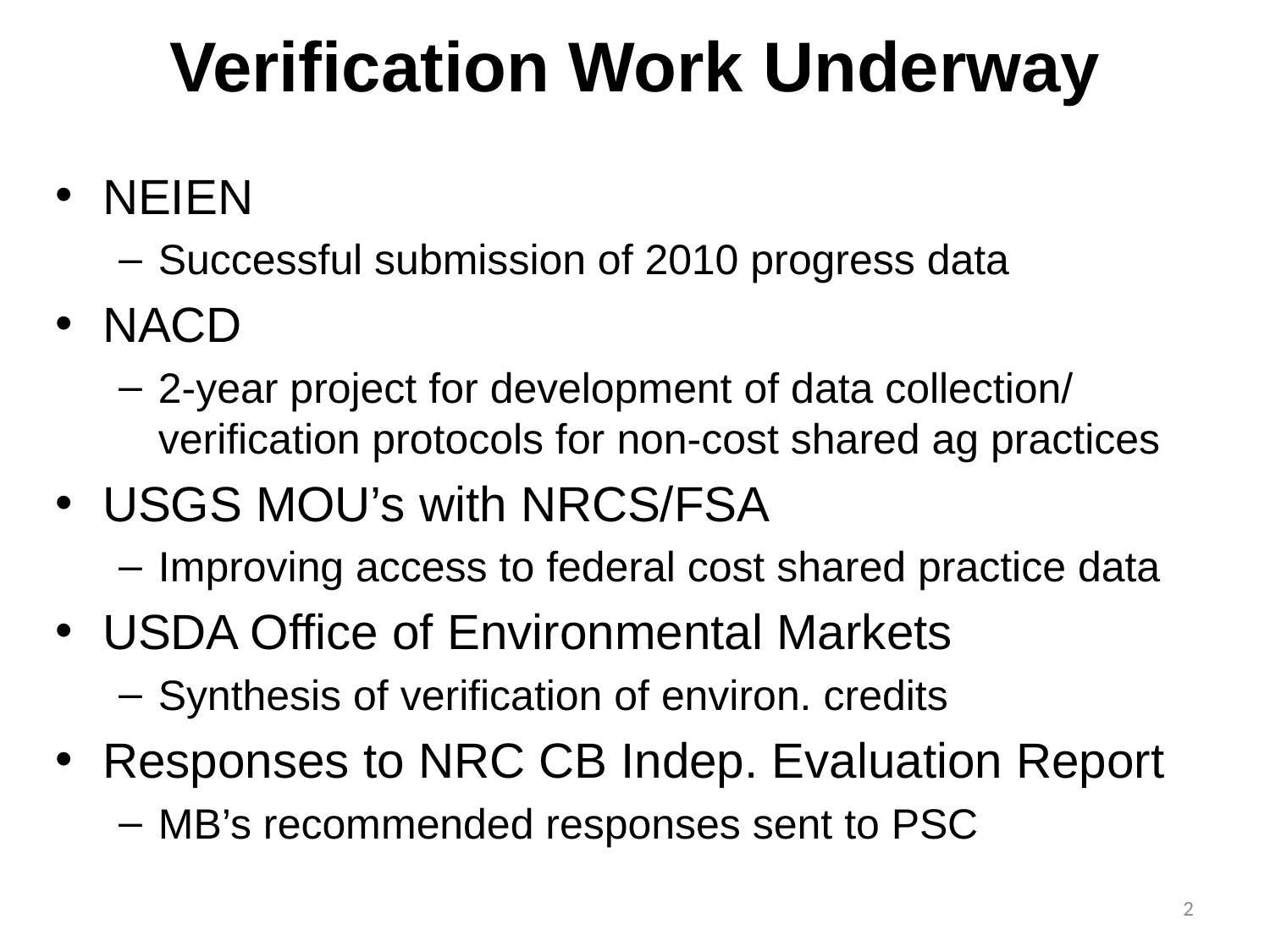

# Verification Work Underway
NEIEN
Successful submission of 2010 progress data
NACD
2-year project for development of data collection/ verification protocols for non-cost shared ag practices
USGS MOU’s with NRCS/FSA
Improving access to federal cost shared practice data
USDA Office of Environmental Markets
Synthesis of verification of environ. credits
Responses to NRC CB Indep. Evaluation Report
MB’s recommended responses sent to PSC
2